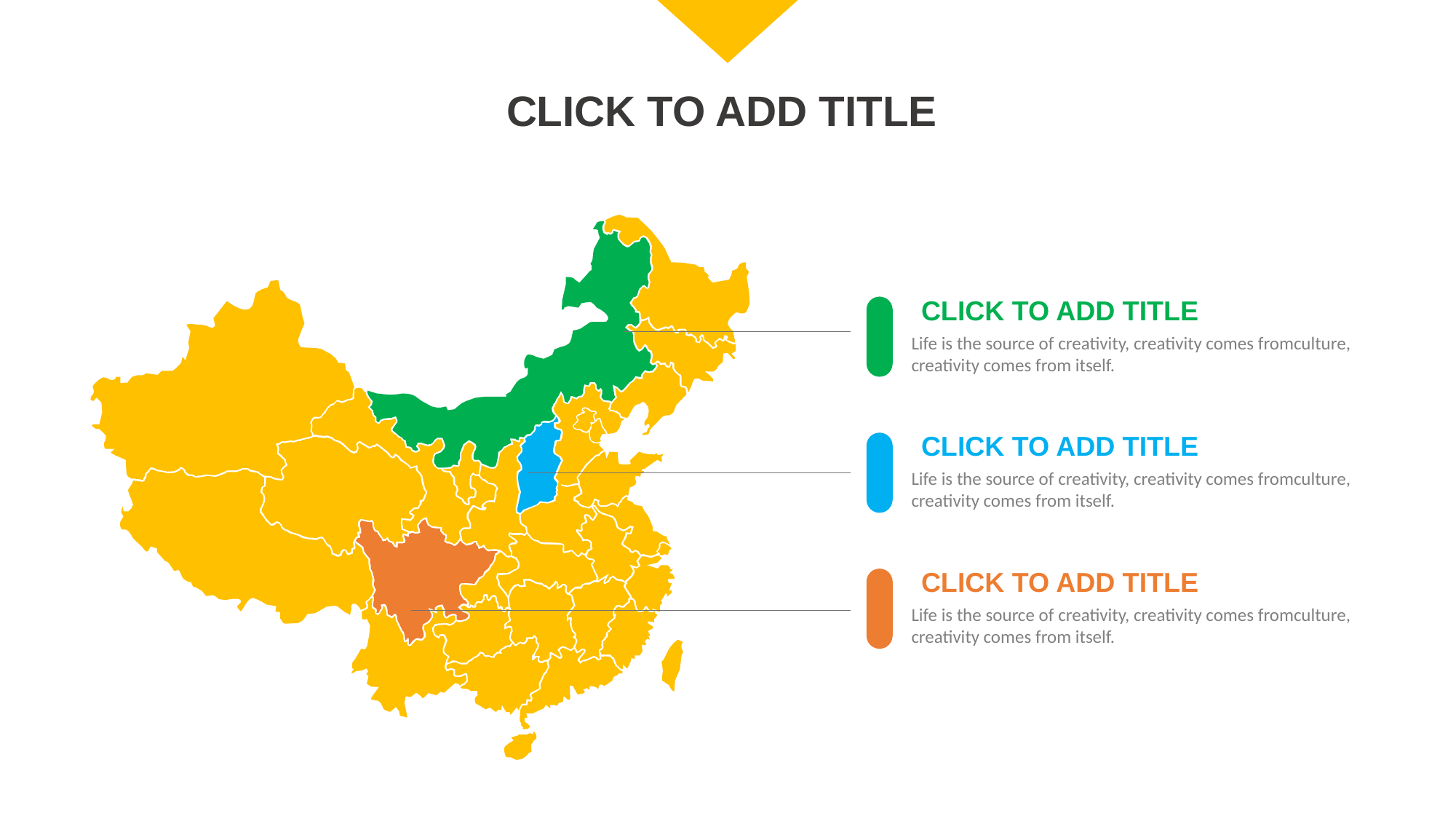

CLICK TO ADD TITLE

CLICK TO ADD TITLE
Life is the source of creativity, creativity comes fromculture,
creativity comes from itself.

CLICK TO ADD TITLE
Life is the source of creativity, creativity comes fromculture,
creativity comes from itself.

CLICK TO ADD TITLE
Life is the source of creativity, creativity comes fromculture,
creativity comes from itself.